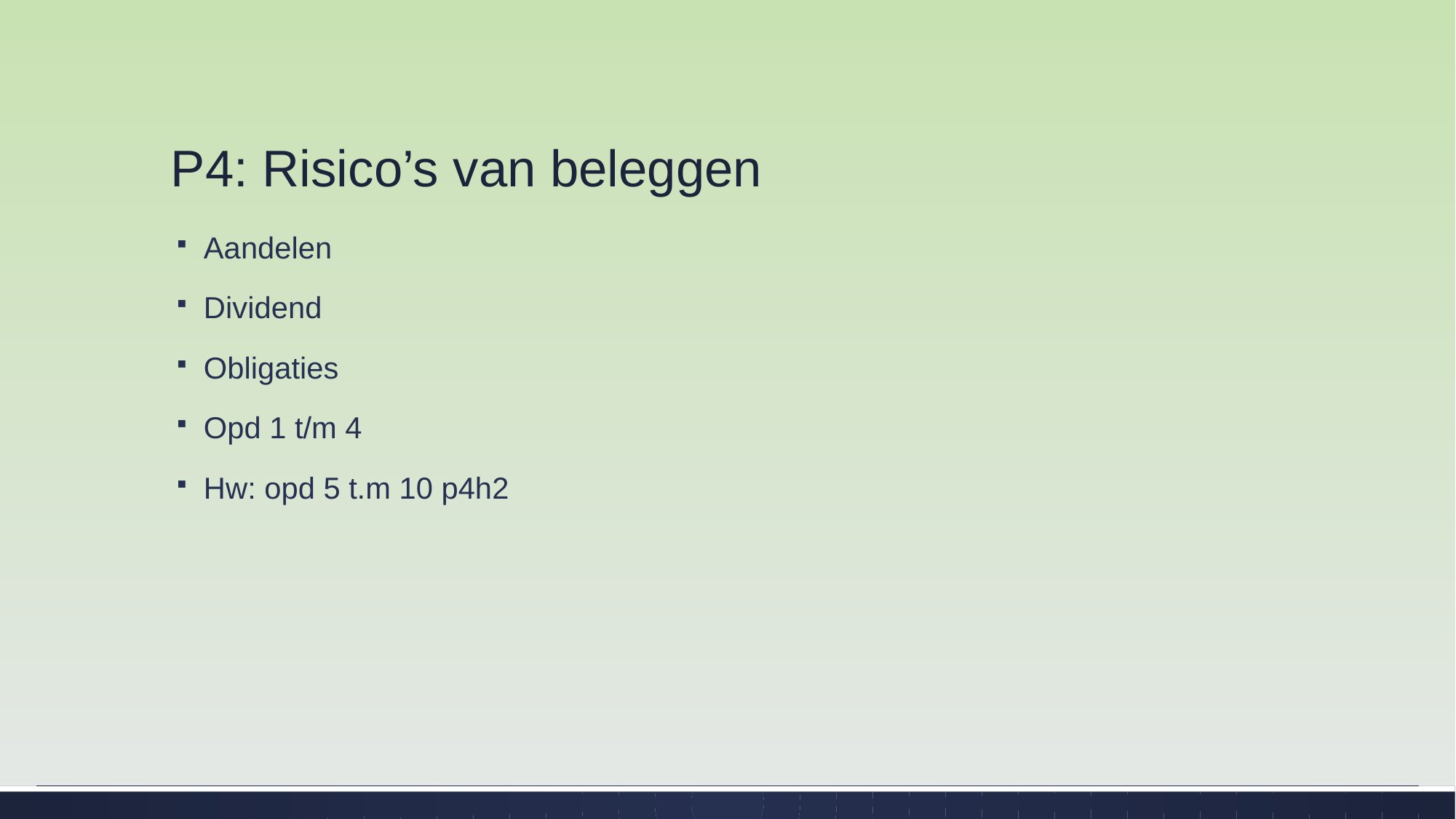

# P4: Risico’s van beleggen
Aandelen
Dividend
Obligaties
Opd 1 t/m 4
Hw: opd 5 t.m 10 p4h2